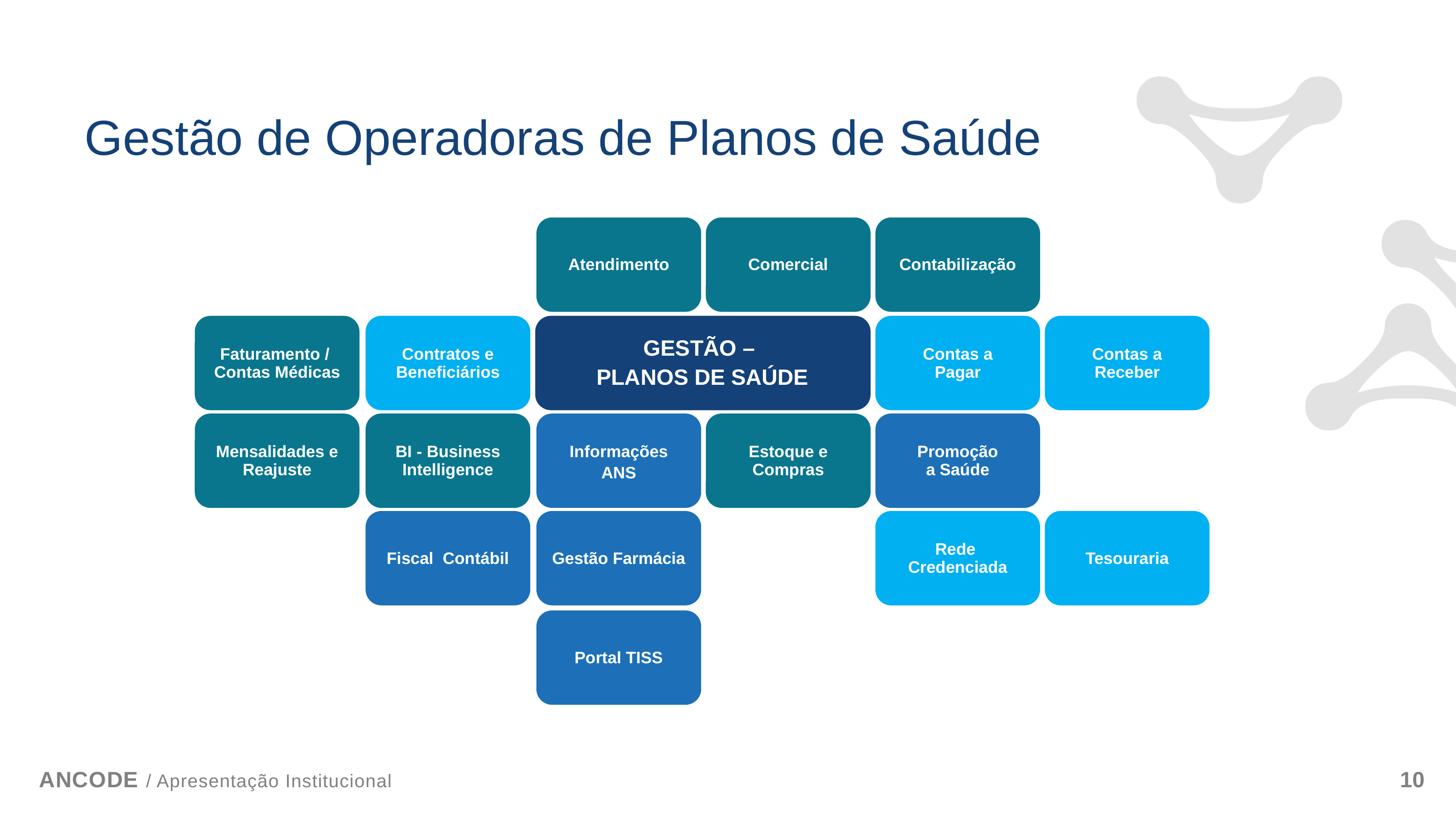

# Gestão de Operadoras de Planos de Saúde
Contabilização
Atendimento
Comercial

Faturamento /  Contas Médicas

GESTÃO –
PLANOS DE SAÚDE
Contratos e
Beneficiários
Contas a
Pagar
Contas a
Receber
Mensalidades e Reajuste
BI - Business Intelligence
Informações ANS
Estoque e Compras
Promoção
a Saúde
Fiscal  Contábil
Gestão Farmácia
Rede
Credenciada
Tesouraria
Portal TISS
ANCODE / Apresentação Institucional
10